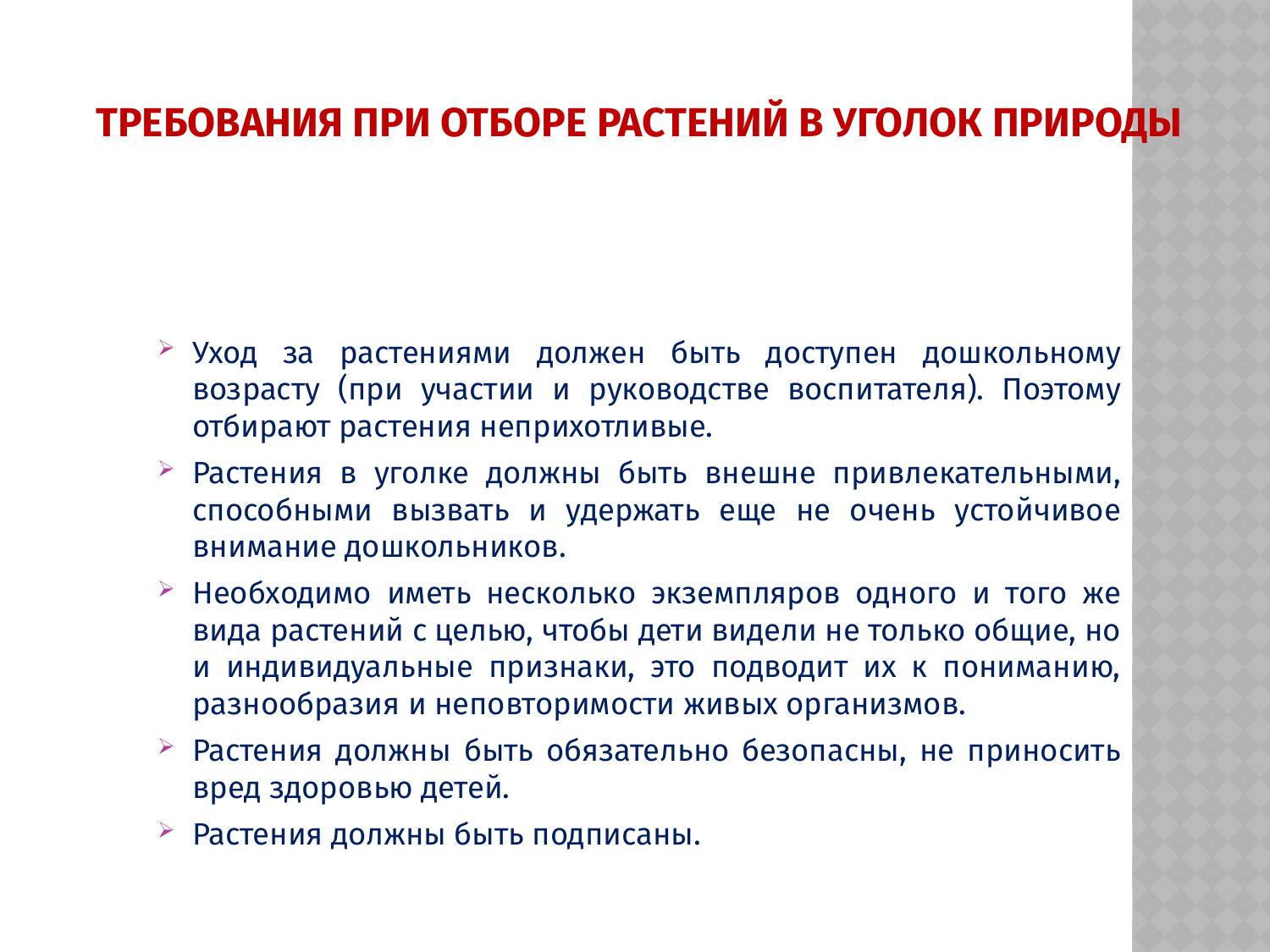

# Требования при отборе растений в уголок природы
Уход за растениями должен быть доступен дошкольному возрасту (при участии и руководстве воспитателя). Поэтому отбирают растения неприхотливые.
Растения в уголке должны быть внешне привлекательными, способными вызвать и удержать еще не очень устойчивое внимание дошкольников.
Необходимо иметь несколько экземпляров одного и того же вида растений с целью, чтобы дети видели не только общие, но и индивидуальные признаки, это подводит их к пониманию, разнообразия и неповторимости живых организмов.
Растения должны быть обязательно безопасны, не приносить вред здоровью детей.
Растения должны быть подписаны.